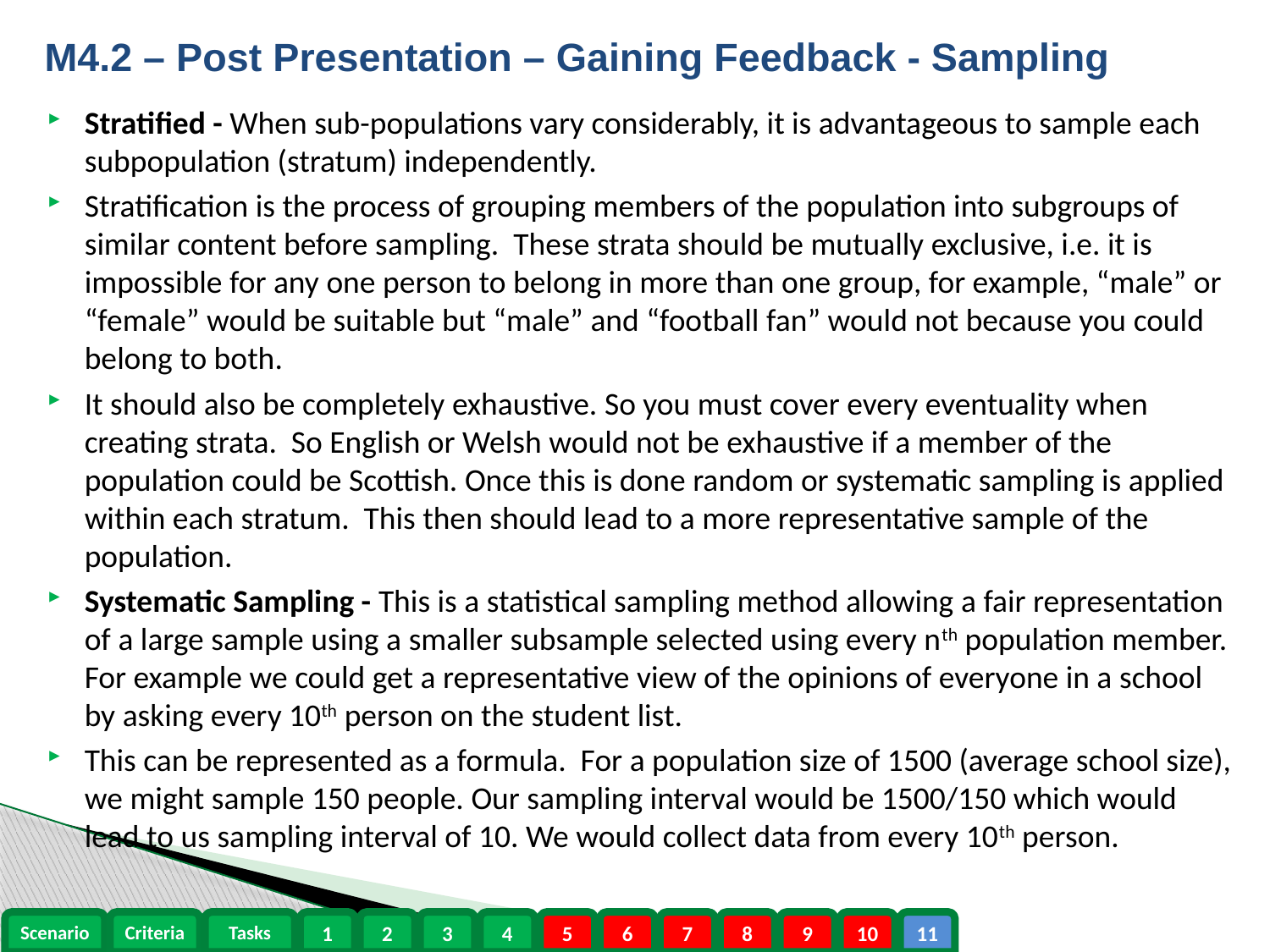

M4.2 – Post Presentation – Gaining Feedback - Sampling
Stratified - When sub-populations vary considerably, it is advantageous to sample each subpopulation (stratum) independently.
Stratification is the process of grouping members of the population into subgroups of similar content before sampling.  These strata should be mutually exclusive, i.e. it is impossible for any one person to belong in more than one group, for example, “male” or “female” would be suitable but “male” and “football fan” would not because you could belong to both.
It should also be completely exhaustive. So you must cover every eventuality when creating strata.  So English or Welsh would not be exhaustive if a member of the population could be Scottish. Once this is done random or systematic sampling is applied within each stratum.  This then should lead to a more representative sample of the population.
Systematic Sampling - This is a statistical sampling method allowing a fair representation of a large sample using a smaller subsample selected using every nth population member. For example we could get a representative view of the opinions of everyone in a school by asking every 10th person on the student list.
This can be represented as a formula.  For a population size of 1500 (average school size), we might sample 150 people. Our sampling interval would be 1500/150 which would lead to us sampling interval of 10. We would collect data from every 10th person.